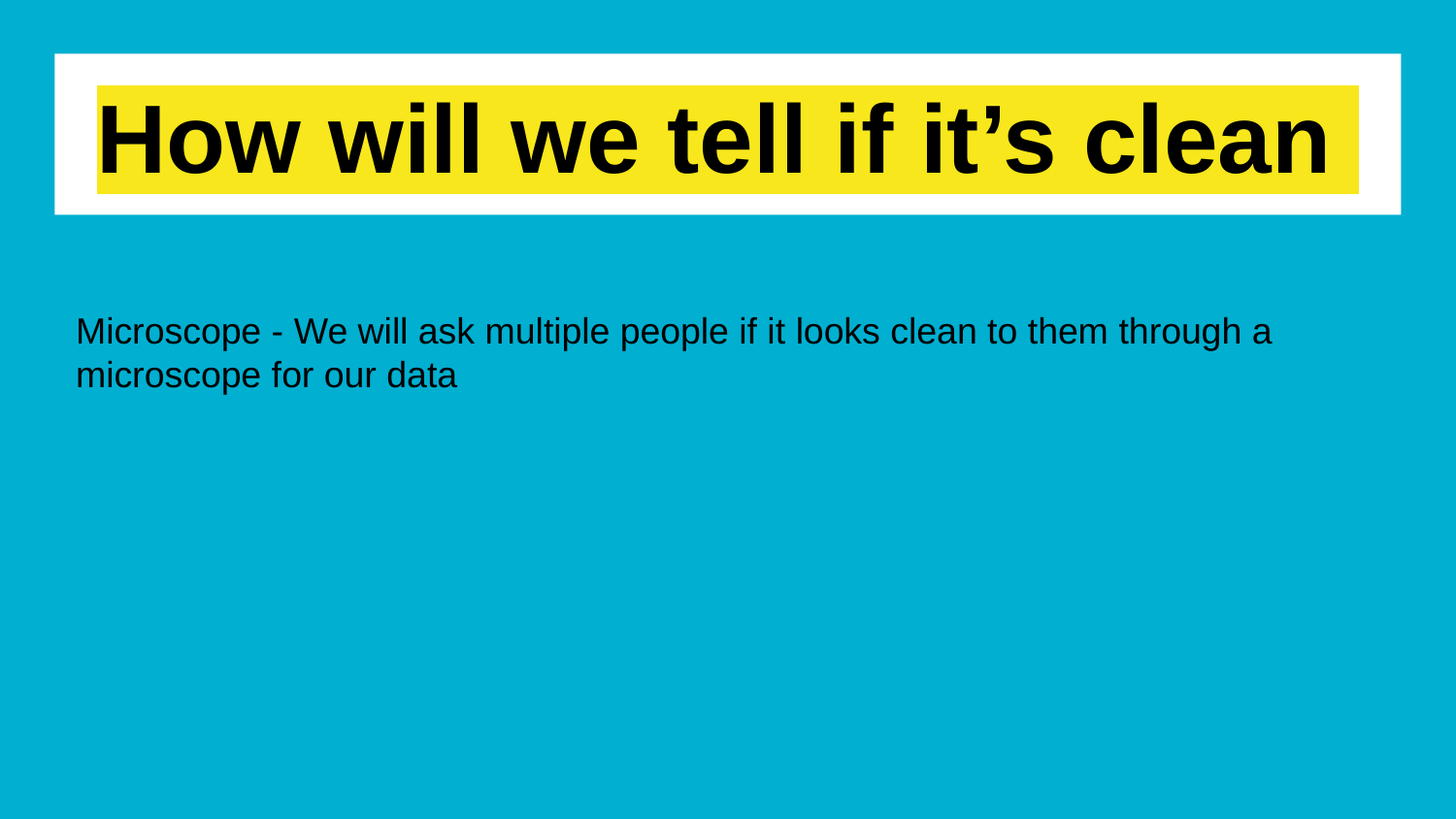

# How will we tell if it’s clean
Microscope - We will ask multiple people if it looks clean to them through a microscope for our data